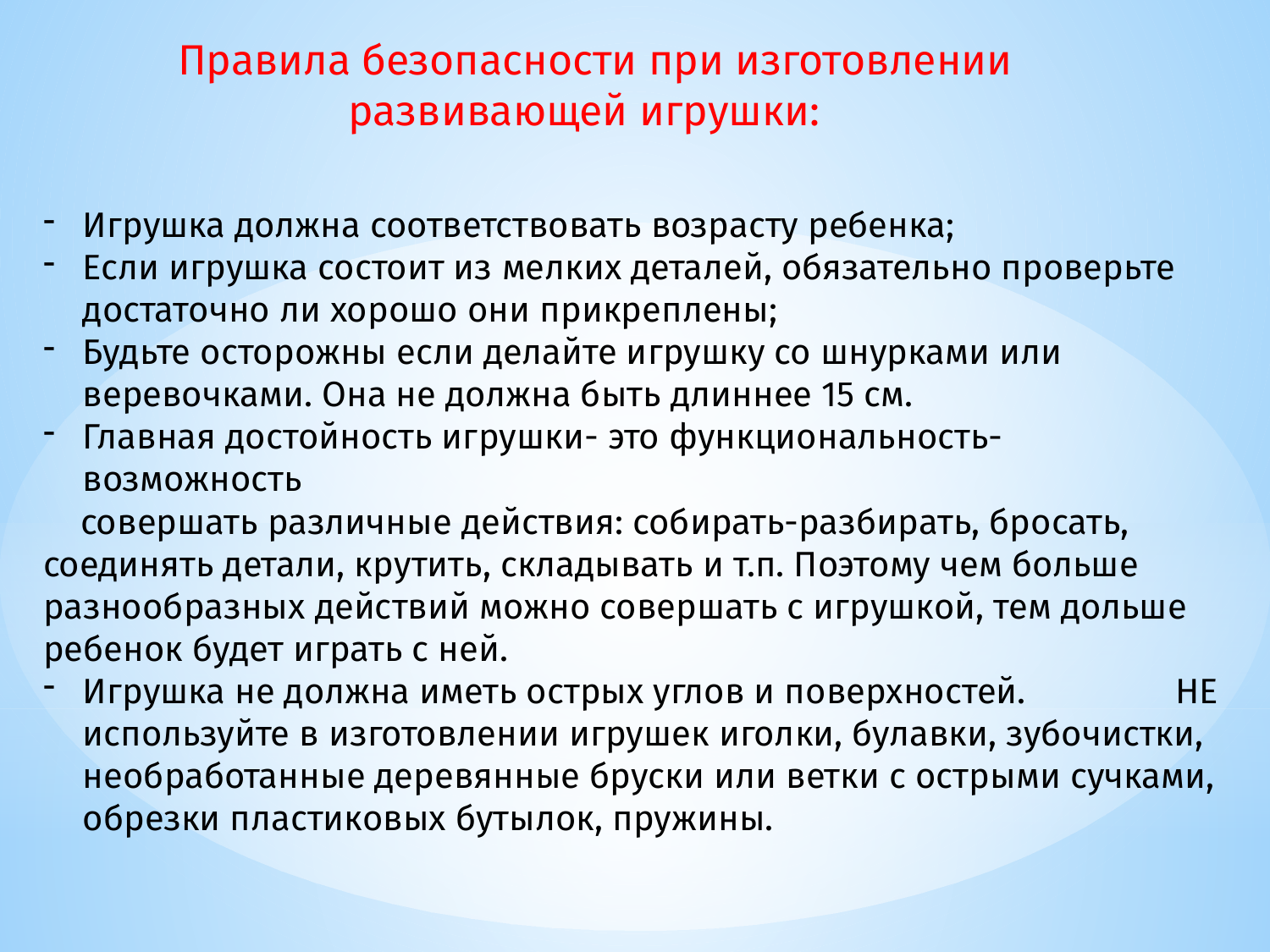

Правила безопасности при изготовлении
развивающей игрушки:
Игрушка должна соответствовать возрасту ребенка;
Если игрушка состоит из мелких деталей, обязательно проверьте достаточно ли хорошо они прикреплены;
Будьте осторожны если делайте игрушку со шнурками или веревочками. Она не должна быть длиннее 15 см.
Главная достойность игрушки- это функциональность- возможность
    совершать различные действия: собирать-разбирать, бросать,       соединять детали, крутить, складывать и т.п. Поэтому чем больше разнообразных действий можно совершать с игрушкой, тем дольше ребенок будет играть с ней.
Игрушка не должна иметь острых углов и поверхностей.                НЕ используйте в изготовлении игрушек иголки, булавки, зубочистки, необработанные деревянные бруски или ветки с острыми сучками, обрезки пластиковых бутылок, пружины.